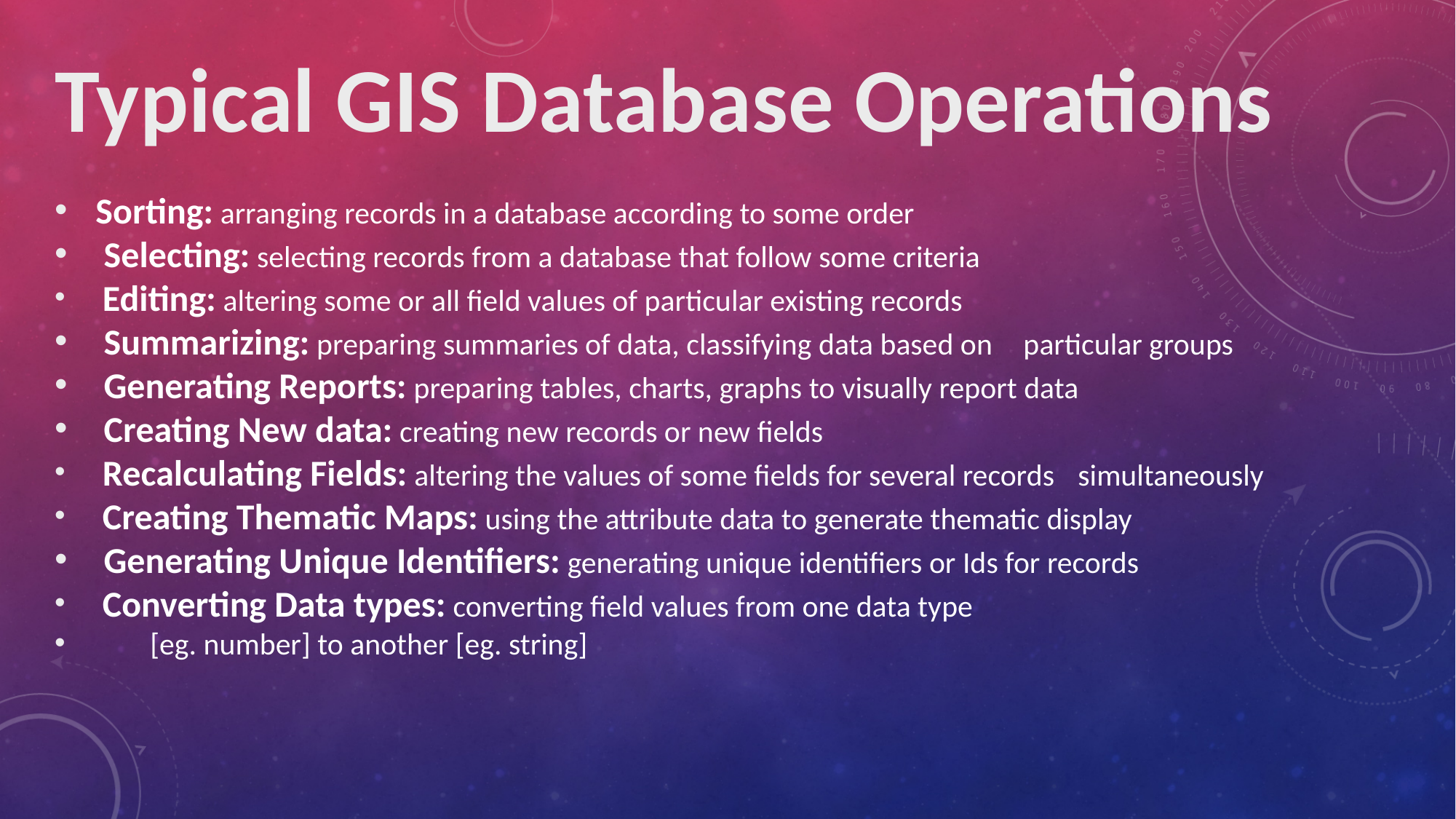

Typical GIS Database Operations
Sorting: arranging records in a database according to some order
 Selecting: selecting records from a database that follow some criteria
 Editing: altering some or all field values of particular existing records
 Summarizing: preparing summaries of data, classifying data based on 	particular groups
 Generating Reports: preparing tables, charts, graphs to visually report data
 Creating New data: creating new records or new fields
 Recalculating Fields: altering the values of some fields for several records 	simultaneously
 Creating Thematic Maps: using the attribute data to generate thematic display
 Generating Unique Identifiers: generating unique identifiers or Ids for records
 Converting Data types: converting field values from one data type
	[eg. number] to another [eg. string]